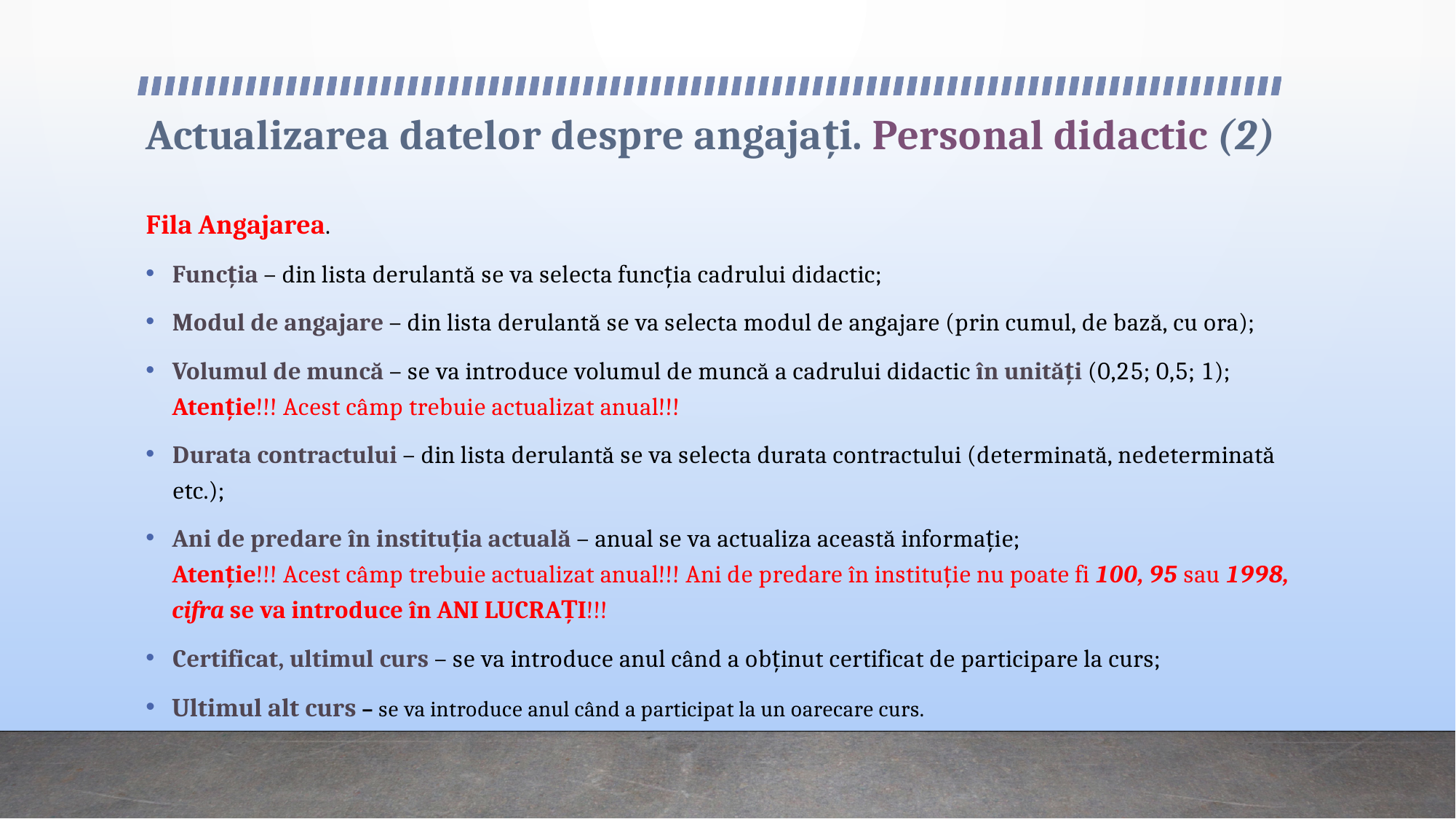

# Actualizarea datelor despre angajați. Personal didactic (2)
Fila Angajarea.
Funcția – din lista derulantă se va selecta funcția cadrului didactic;
Modul de angajare – din lista derulantă se va selecta modul de angajare (prin cumul, de bază, cu ora);
Volumul de muncă – se va introduce volumul de muncă a cadrului didactic în unități (0,25; 0,5; 1);
Atenție!!! Acest câmp trebuie actualizat anual!!!
Durata contractului – din lista derulantă se va selecta durata contractului (determinată, nedeterminată etc.);
Ani de predare în instituția actuală – anual se va actualiza această informație;
Atenție!!! Acest câmp trebuie actualizat anual!!! Ani de predare în instituție nu poate fi 100, 95 sau 1998, cifra se va introduce în ANI LUCRAȚI!!!
Certificat, ultimul curs – se va introduce anul când a obținut certificat de participare la curs;
Ultimul alt curs – se va introduce anul când a participat la un oarecare curs.